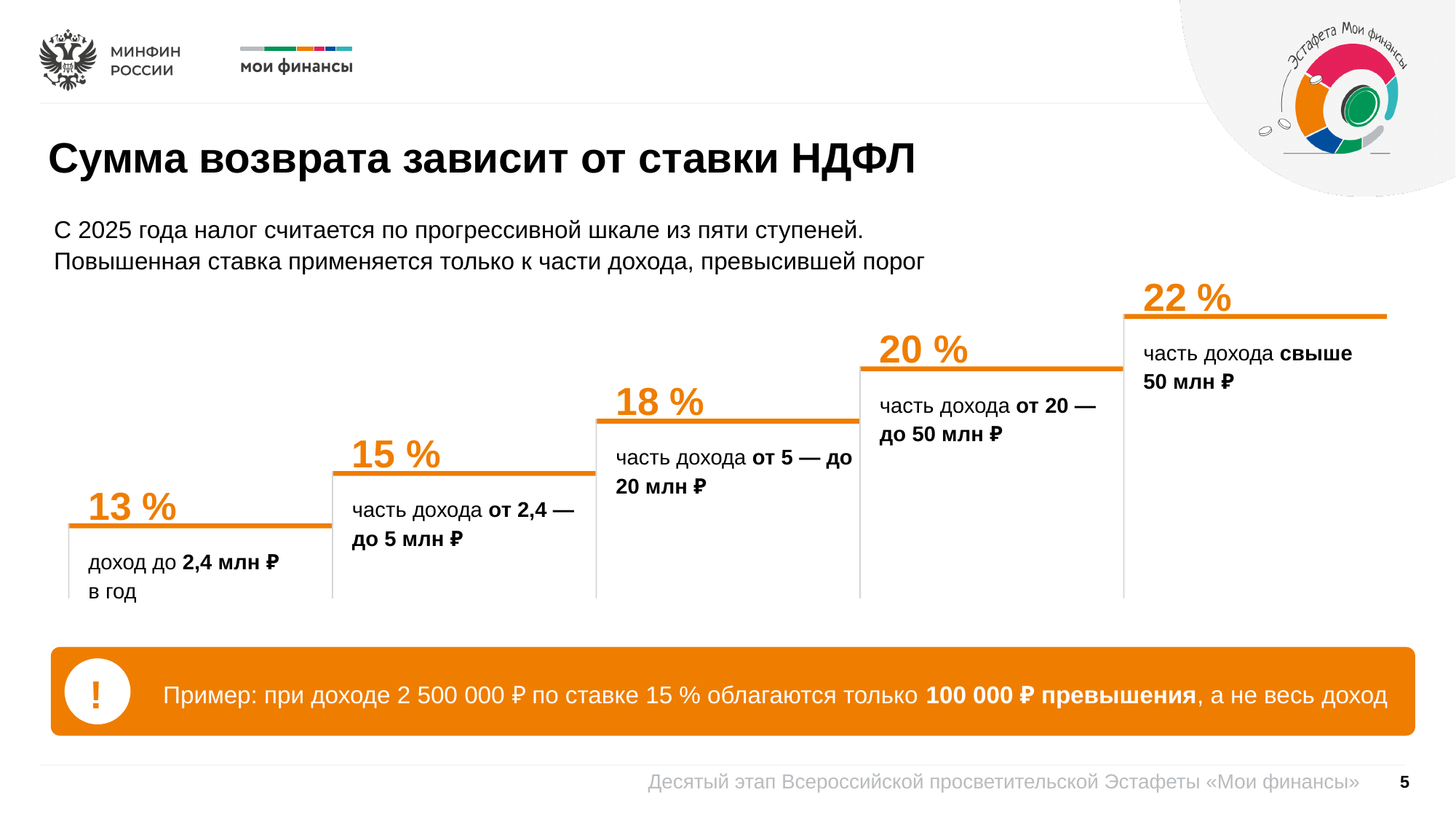

Сумма возврата зависит от ставки НДФЛ
С 2025 года налог считается по прогрессивной шкале из пяти ступеней.
Повышенная ставка применяется только к части дохода, превысившей порог
22 %

20 %
часть дохода свыше
50 млн ₽

18 %
часть дохода от 20 — до 50 млн ₽

15 %
часть дохода от 5 — до 20 млн ₽

13 %
часть дохода от 2,4 — до 5 млн ₽

доход до 2,4 млн ₽
в год

!
Пример: при доходе 2 500 000 ₽ по ставке 15 % облагаются только 100 000 ₽ превышения, а не весь доход
5